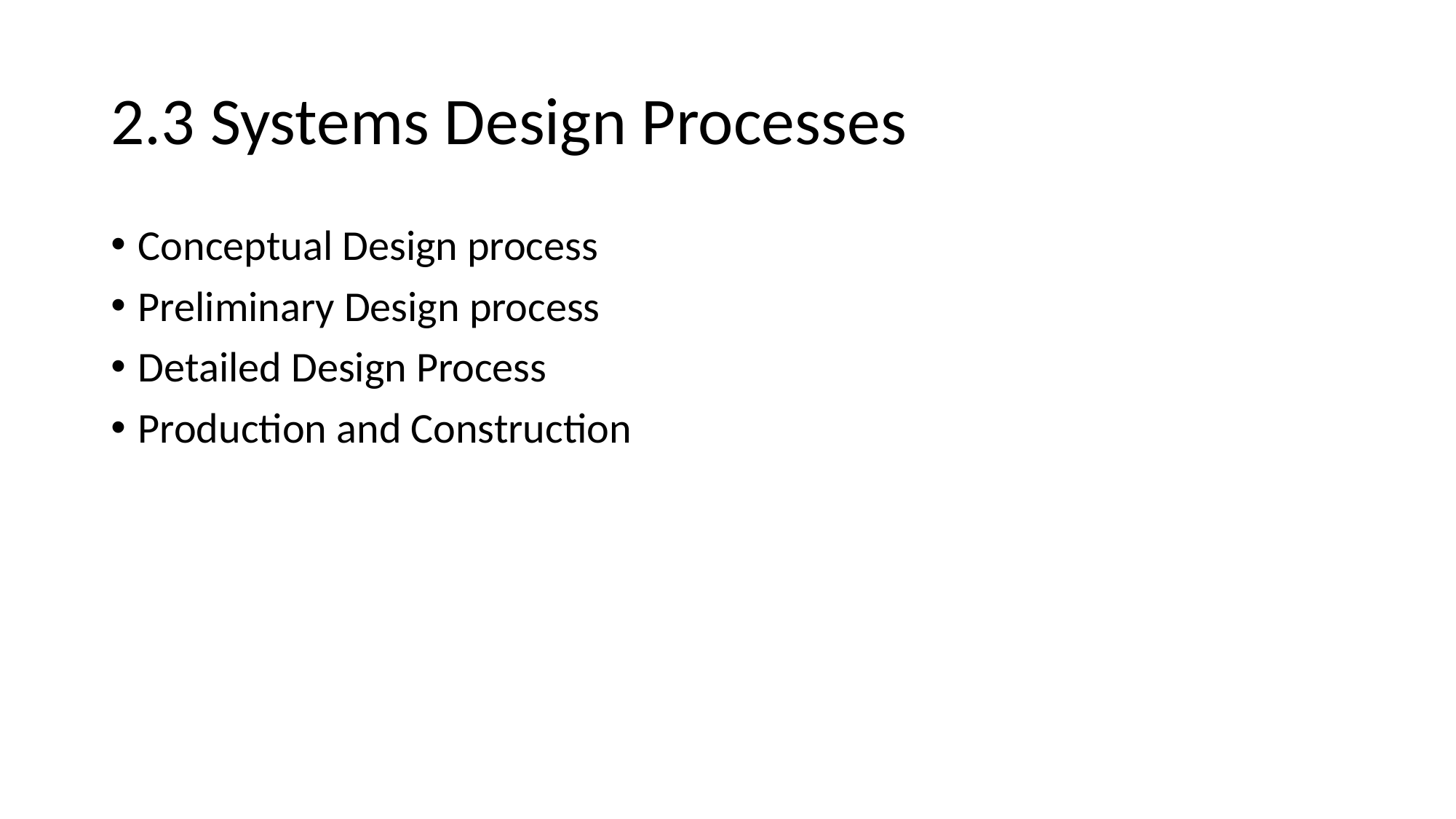

# 2.3 Systems Design Processes
Conceptual Design process
Preliminary Design process
Detailed Design Process
Production and Construction